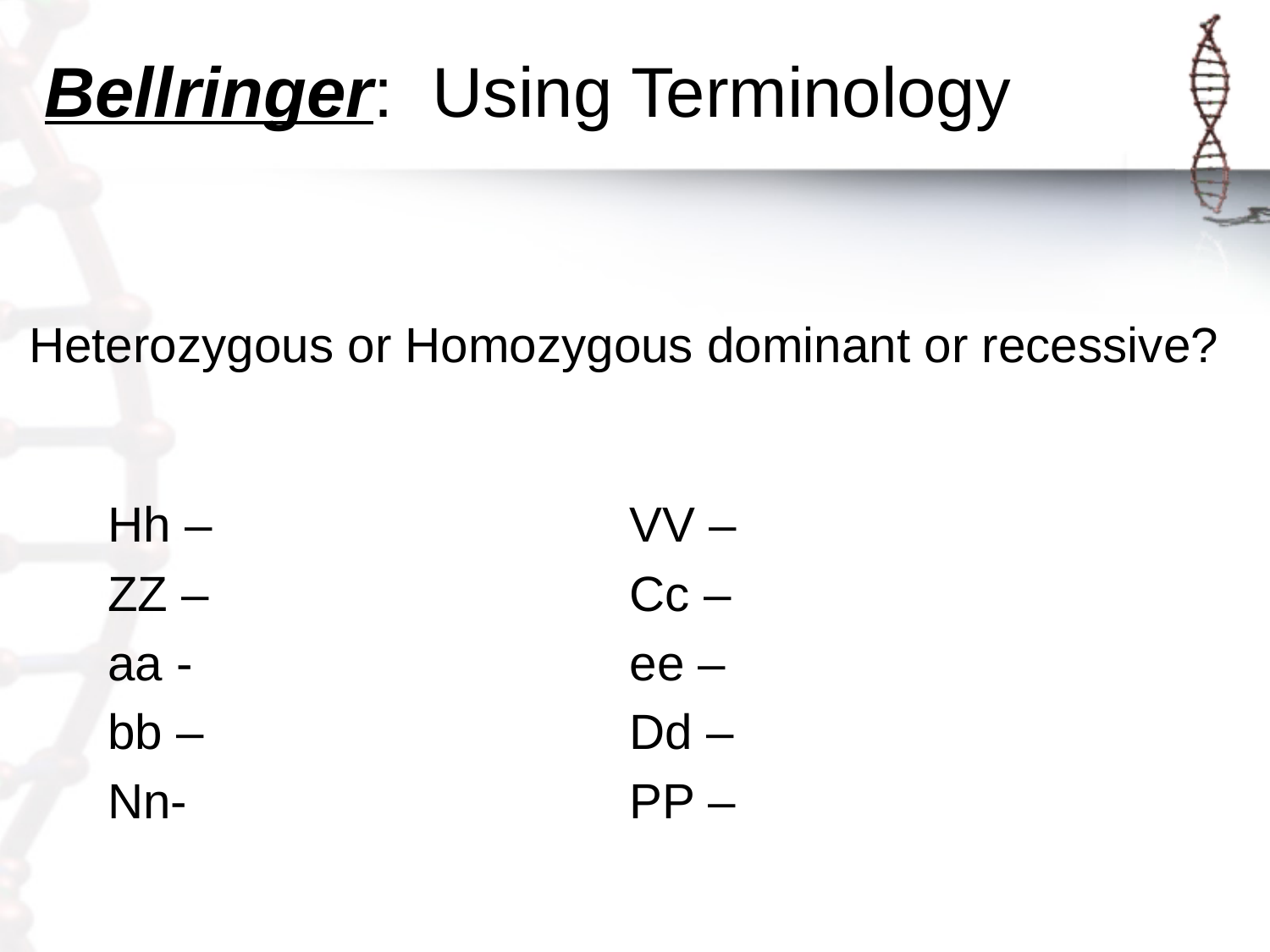

# Bellringer:  Using Terminology
Heterozygous or Homozygous dominant or recessive?
Hh –
ZZ –
aa -
bb –
Nn-
VV –
Cc –
ee –
Dd –
PP –